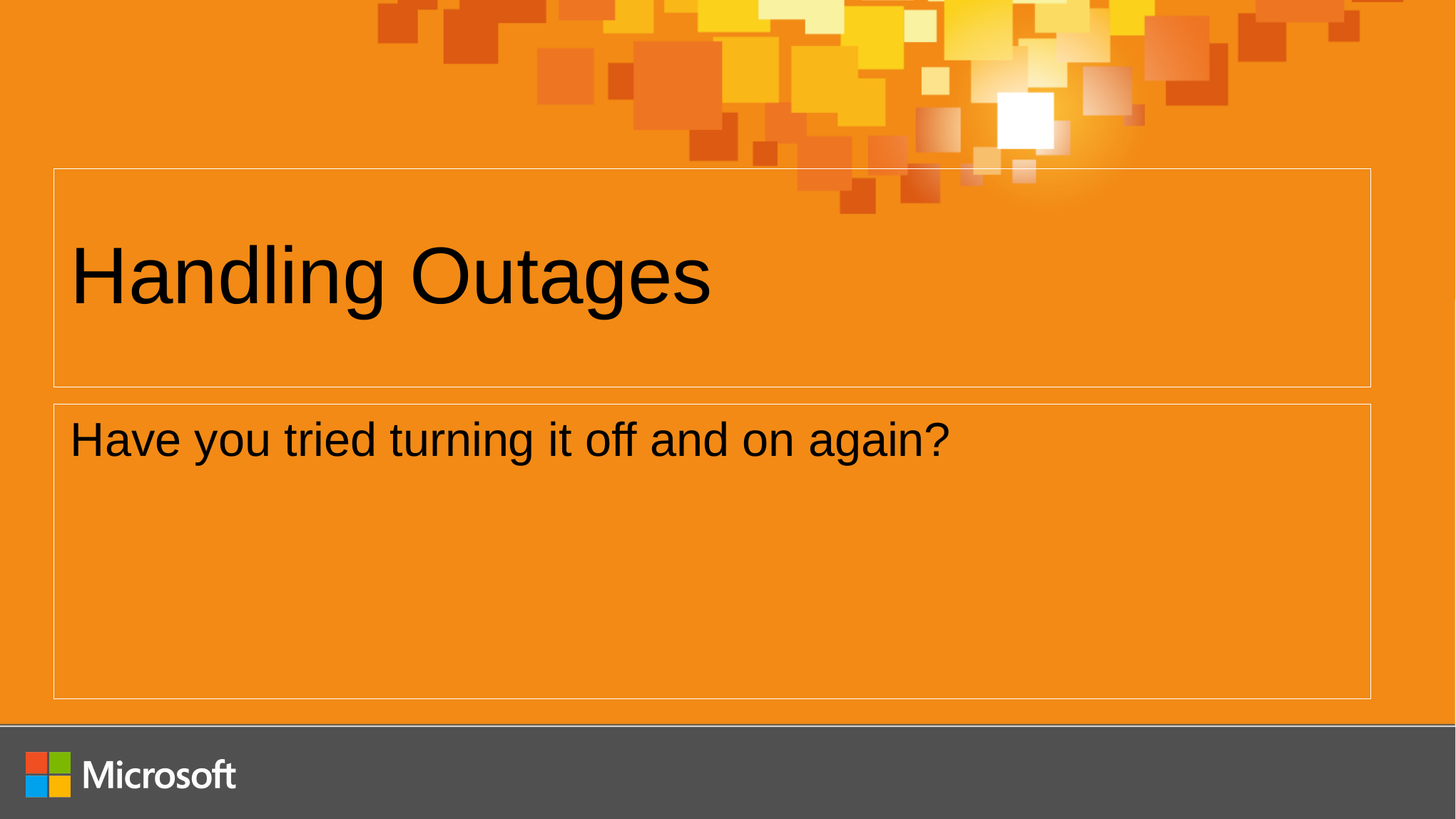

Handling Outages
Have you tried turning it off and on again?